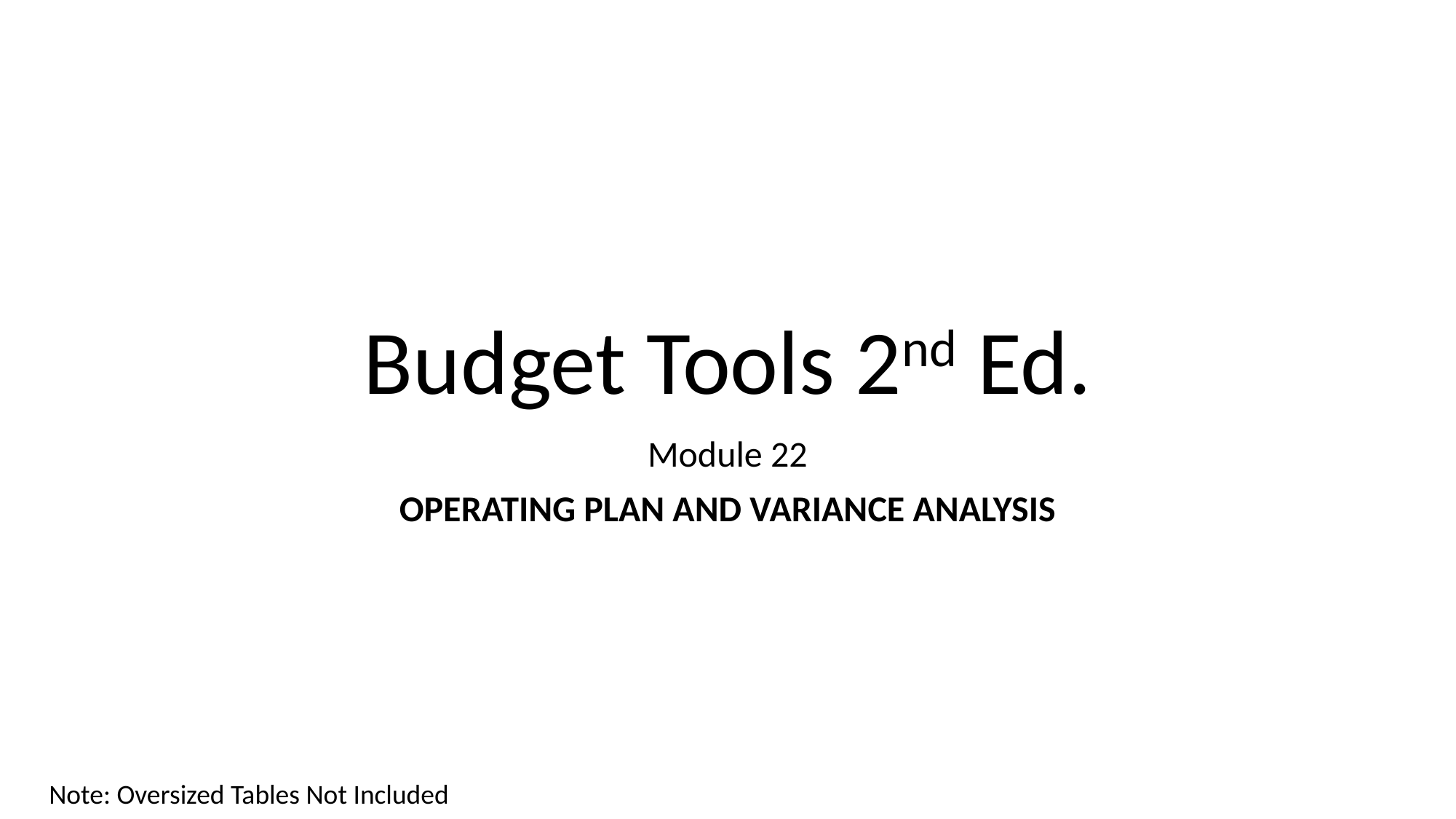

# Budget Tools 2nd Ed.
Module 22
Operating Plan and Variance Analysis

Note: Oversized Tables Not Included